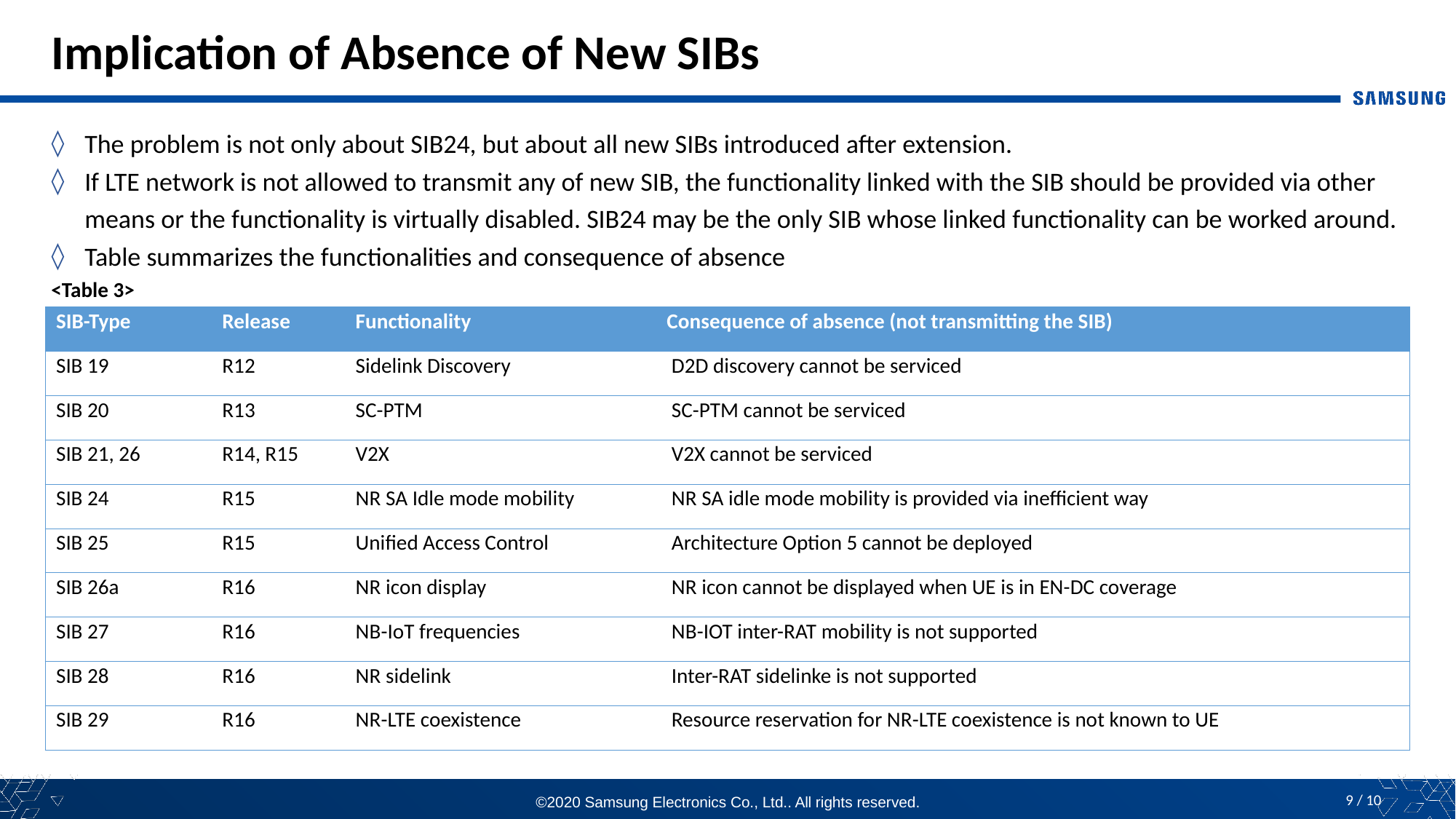

# Implication of Absence of New SIBs
The problem is not only about SIB24, but about all new SIBs introduced after extension.
If LTE network is not allowed to transmit any of new SIB, the functionality linked with the SIB should be provided via other means or the functionality is virtually disabled. SIB24 may be the only SIB whose linked functionality can be worked around.
Table summarizes the functionalities and consequence of absence
<Table 3>
| SIB-Type | Release | Functionality | Consequence of absence (not transmitting the SIB) |
| --- | --- | --- | --- |
| SIB 19 | R12 | Sidelink Discovery | D2D discovery cannot be serviced |
| SIB 20 | R13 | SC-PTM | SC-PTM cannot be serviced |
| SIB 21, 26 | R14, R15 | V2X | V2X cannot be serviced |
| SIB 24 | R15 | NR SA Idle mode mobility | NR SA idle mode mobility is provided via inefficient way |
| SIB 25 | R15 | Unified Access Control | Architecture Option 5 cannot be deployed |
| SIB 26a | R16 | NR icon display | NR icon cannot be displayed when UE is in EN-DC coverage |
| SIB 27 | R16 | NB-IoT frequencies | NB-IOT inter-RAT mobility is not supported |
| SIB 28 | R16 | NR sidelink | Inter-RAT sidelinke is not supported |
| SIB 29 | R16 | NR-LTE coexistence | Resource reservation for NR-LTE coexistence is not known to UE |